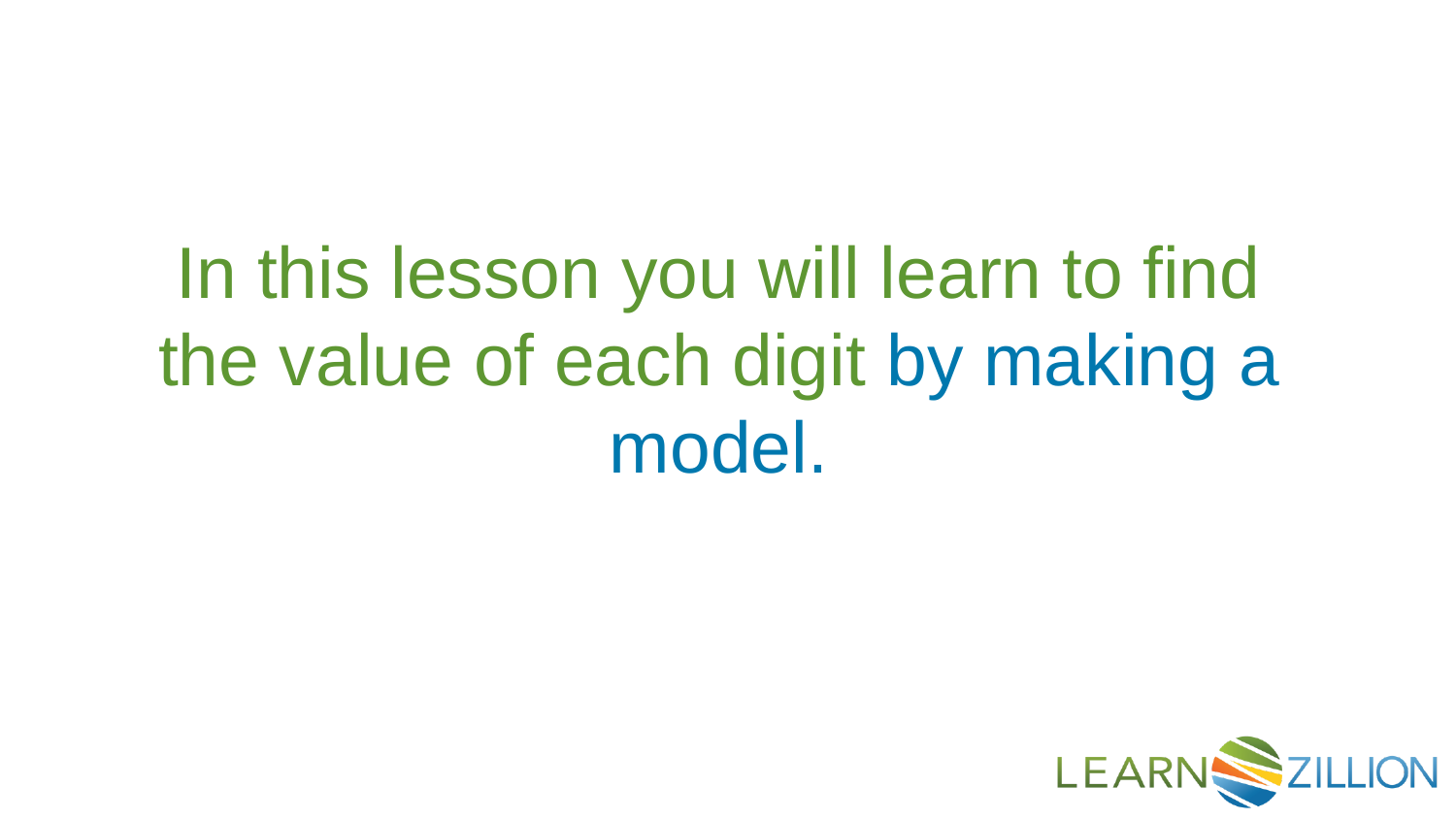

In this lesson you will learn to find the value of each digit by making a model.